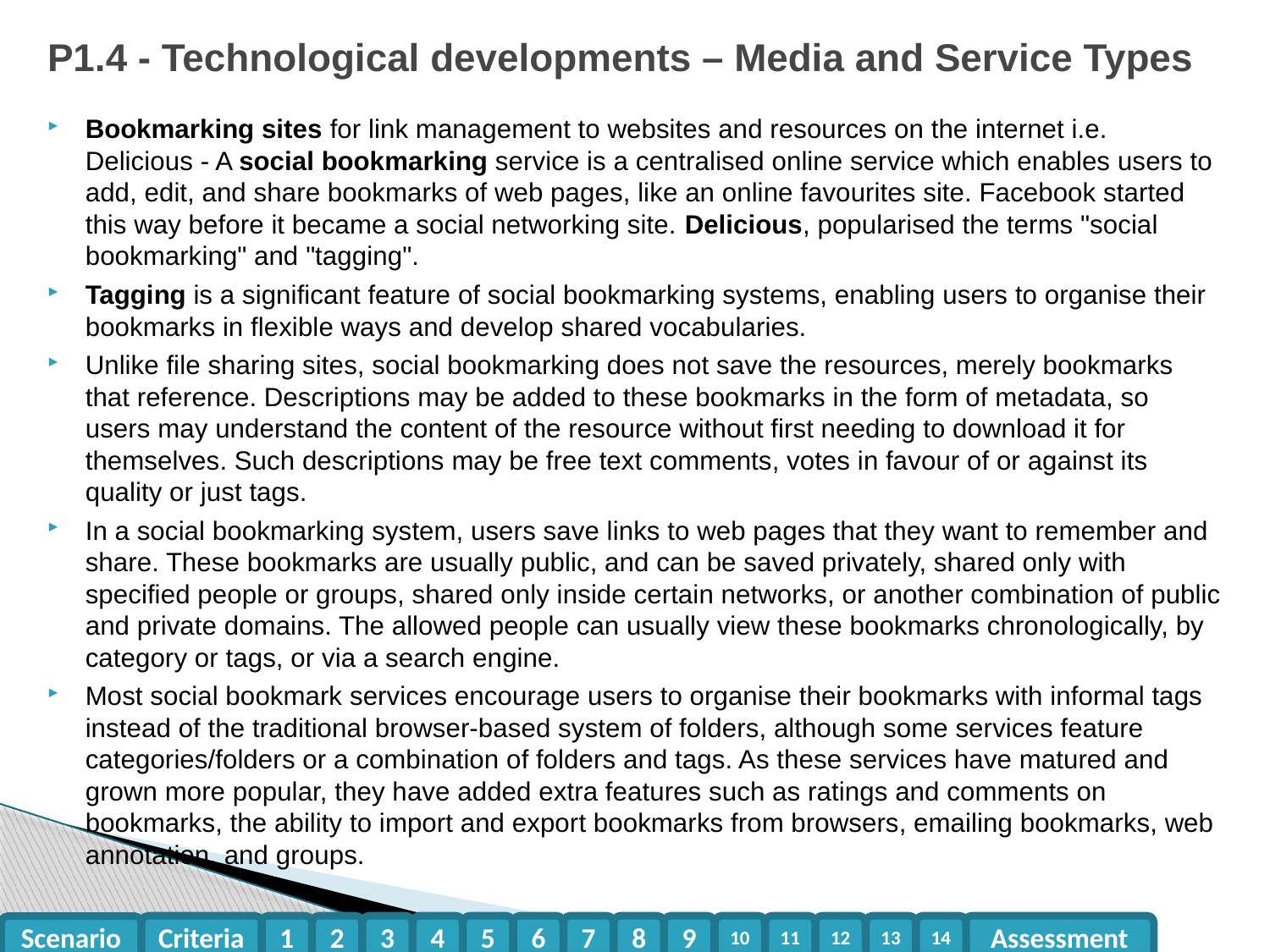

# P1.4 - Technological developments – Media and Service Types
Bookmarking sites for link management to websites and resources on the internet i.e. Delicious - A social bookmarking service is a centralised online service which enables users to add, edit, and share bookmarks of web pages, like an online favourites site. Facebook started this way before it became a social networking site. Delicious, popularised the terms "social bookmarking" and "tagging".
Tagging is a significant feature of social bookmarking systems, enabling users to organise their bookmarks in flexible ways and develop shared vocabularies.
Unlike file sharing sites, social bookmarking does not save the resources, merely bookmarks that reference. Descriptions may be added to these bookmarks in the form of metadata, so users may understand the content of the resource without first needing to download it for themselves. Such descriptions may be free text comments, votes in favour of or against its quality or just tags.
In a social bookmarking system, users save links to web pages that they want to remember and share. These bookmarks are usually public, and can be saved privately, shared only with specified people or groups, shared only inside certain networks, or another combination of public and private domains. The allowed people can usually view these bookmarks chronologically, by category or tags, or via a search engine.
Most social bookmark services encourage users to organise their bookmarks with informal tags instead of the traditional browser-based system of folders, although some services feature categories/folders or a combination of folders and tags. As these services have matured and grown more popular, they have added extra features such as ratings and comments on bookmarks, the ability to import and export bookmarks from browsers, emailing bookmarks, web annotation, and groups.